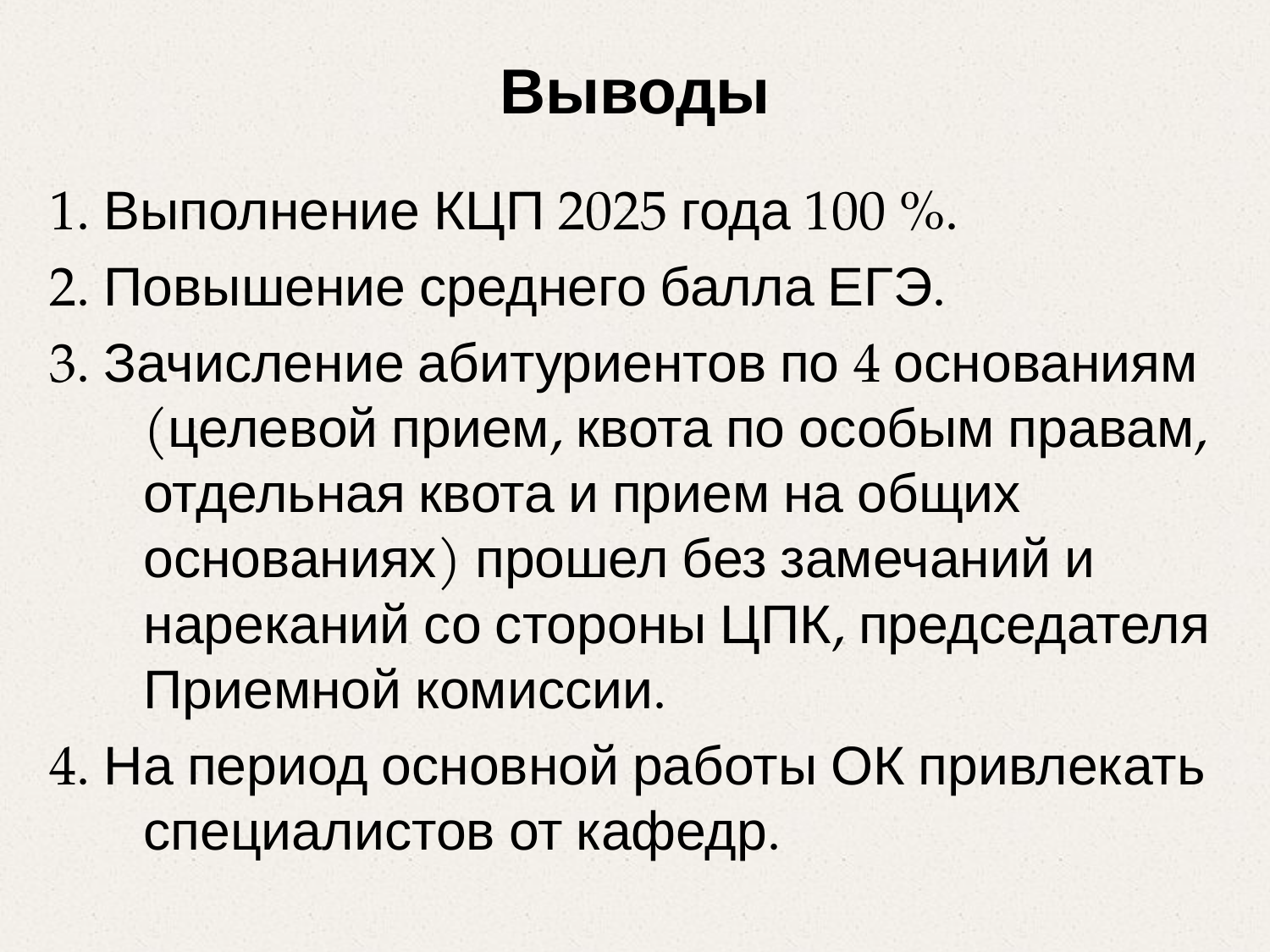

# Выводы
1. Выполнение КЦП 2025 года 100 %.
2. Повышение среднего балла ЕГЭ.
3. Зачисление абитуриентов по 4 основаниям  (целевой прием, квота по особым правам, отдельная квота и прием на общих основаниях) прошел без замечаний и нареканий со стороны ЦПК, председателя Приемной комиссии.
4. На период основной работы ОК привлекать специалистов от кафедр.